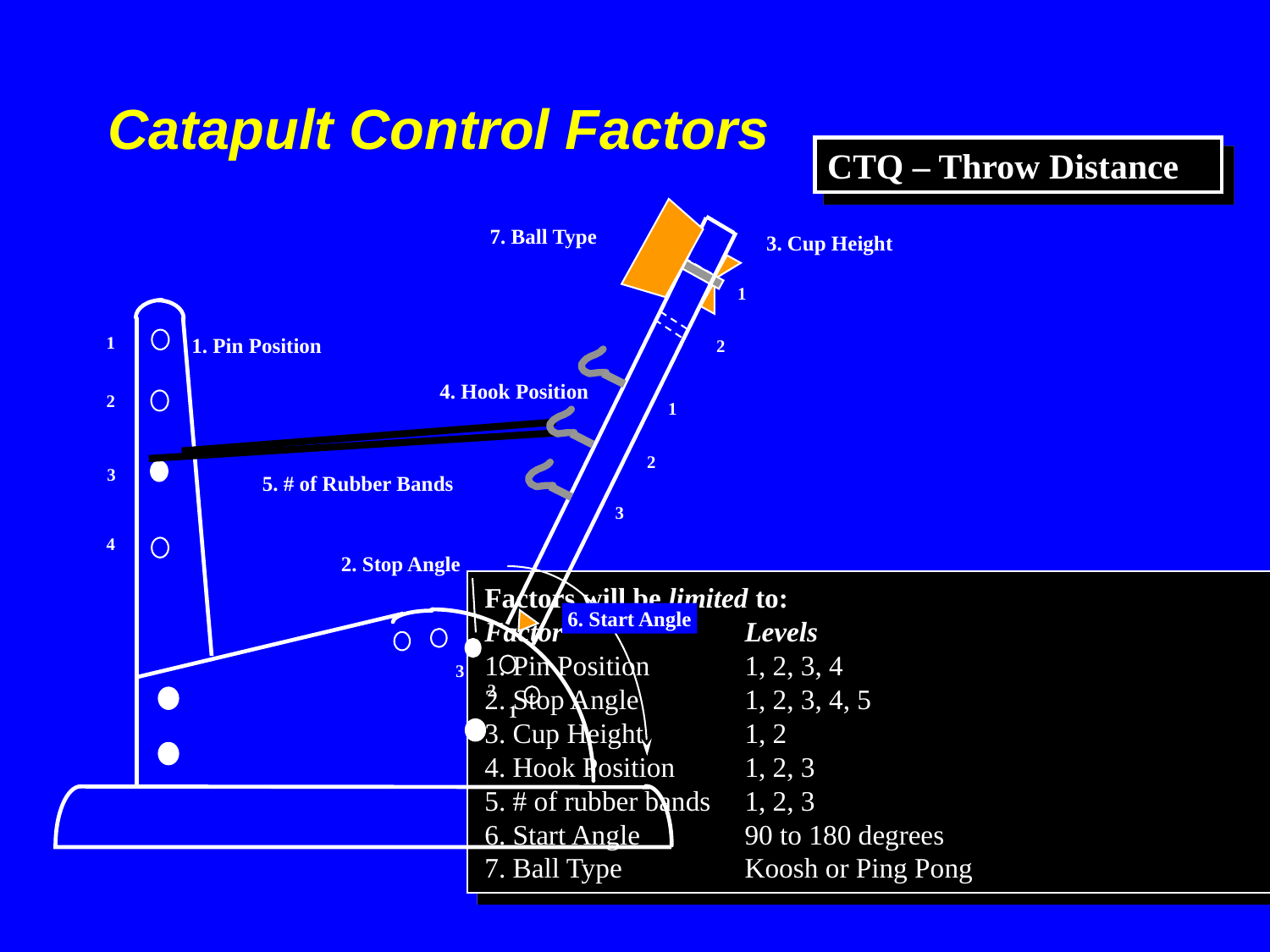

# Catapult Control Factors
CTQ – Throw Distance
7. Ball Type

3. Cup Height

1

1
2
1. Pin Position

4. Hook Position
2

1

2
3

5. # of Rubber Bands
3
4

2. Stop Angle

Factors will be limited to:
Factor	 Levels
1. Pin Position         	 1, 2, 3, 4
2. Stop Angle	 1, 2, 3, 4, 5
3. Cup Height	 1, 2
4. Hook Position 	 1, 2, 3
5. # of rubber bands 	 1, 2, 3
6. Start Angle	 90 to 180 degrees
7. Ball Type	 Koosh or Ping Pong

6. Start Angle

3
2

1